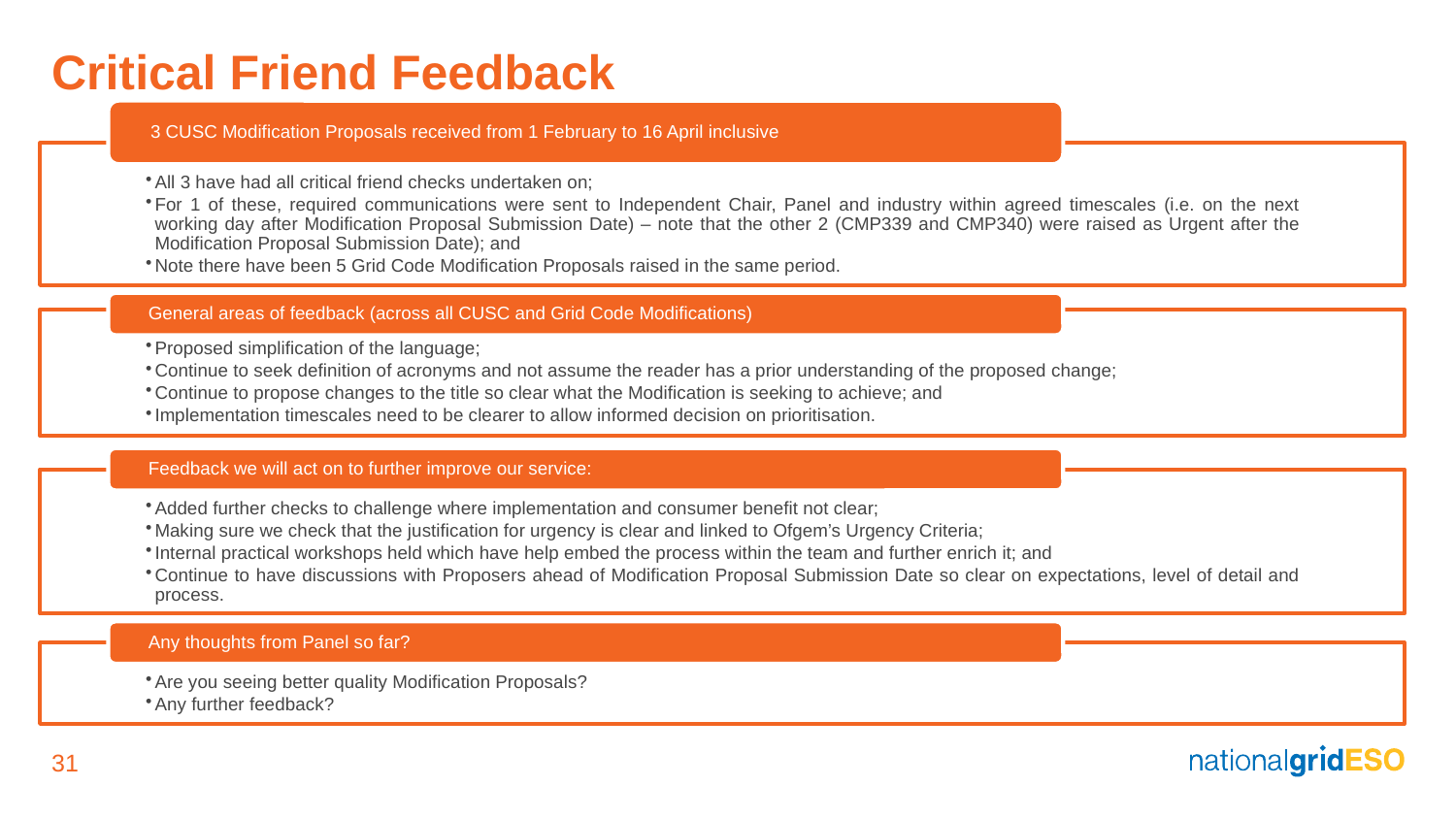

# Critical Friend Feedback
All 3 have had all critical friend checks undertaken on;
For 1 of these, required communications were sent to Independent Chair, Panel and industry within agreed timescales (i.e. on the next working day after Modification Proposal Submission Date) – note that the other 2 (CMP339 and CMP340) were raised as Urgent after the Modification Proposal Submission Date); and
Note there have been 5 Grid Code Modification Proposals raised in the same period.
3 CUSC Modification Proposals received from 1 February to 16 April inclusive
Proposed simplification of the language;
Continue to seek definition of acronyms and not assume the reader has a prior understanding of the proposed change;
Continue to propose changes to the title so clear what the Modification is seeking to achieve; and
Implementation timescales need to be clearer to allow informed decision on prioritisation.
General areas of feedback (across all CUSC and Grid Code Modifications)
Added further checks to challenge where implementation and consumer benefit not clear;
Making sure we check that the justification for urgency is clear and linked to Ofgem’s Urgency Criteria;
Internal practical workshops held which have help embed the process within the team and further enrich it; and
Continue to have discussions with Proposers ahead of Modification Proposal Submission Date so clear on expectations, level of detail and process.
Feedback we will act on to further improve our service:
Are you seeing better quality Modification Proposals?
Any further feedback?
Any thoughts from Panel so far?